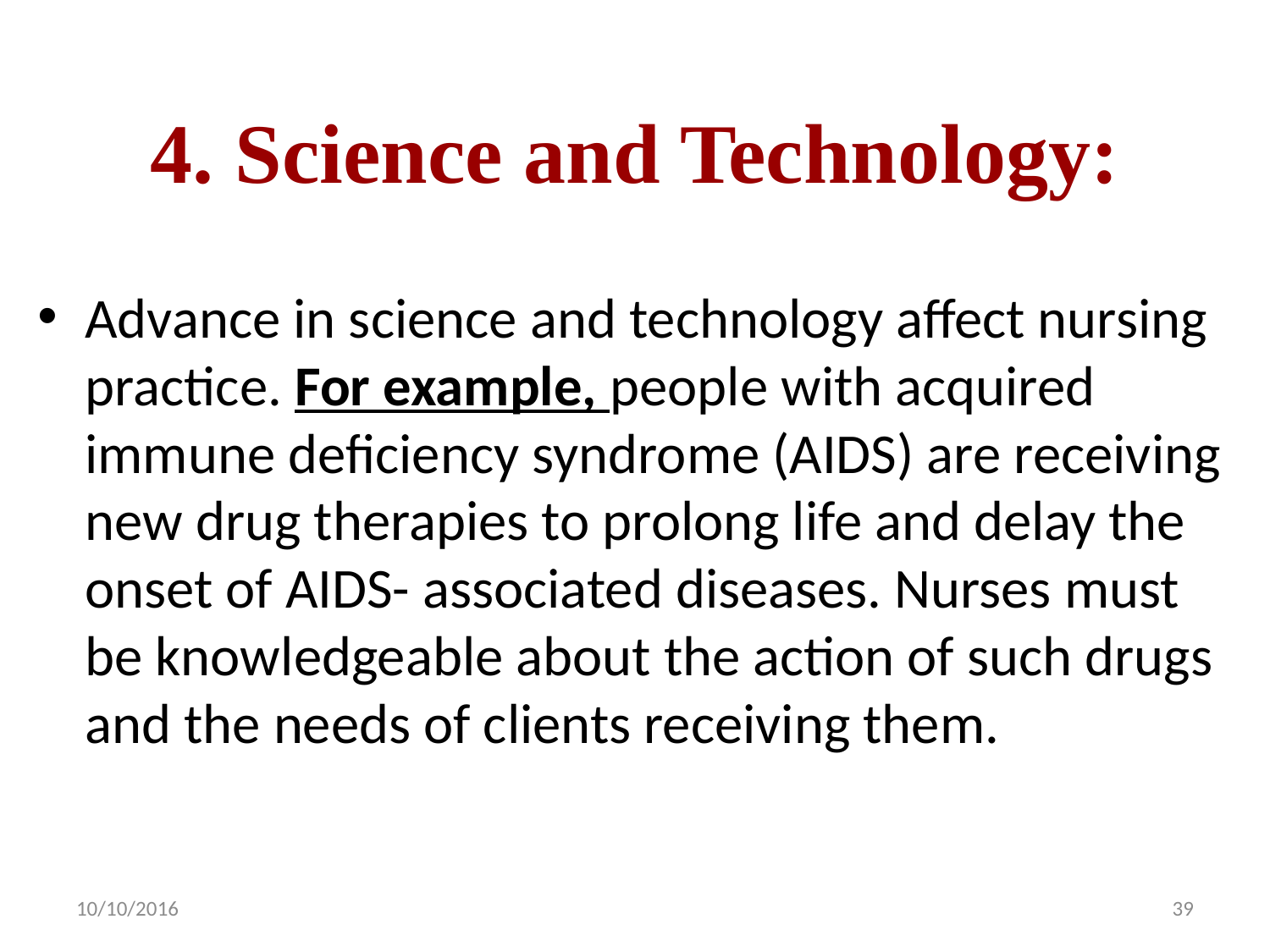

# 4. Science and Technology:
Advance in science and technology affect nursing practice. For example, people with acquired immune deficiency syndrome (AIDS) are receiving new drug therapies to prolong life and delay the onset of AIDS- associated diseases. Nurses must be knowledgeable about the action of such drugs and the needs of clients receiving them.
10/10/2016
39